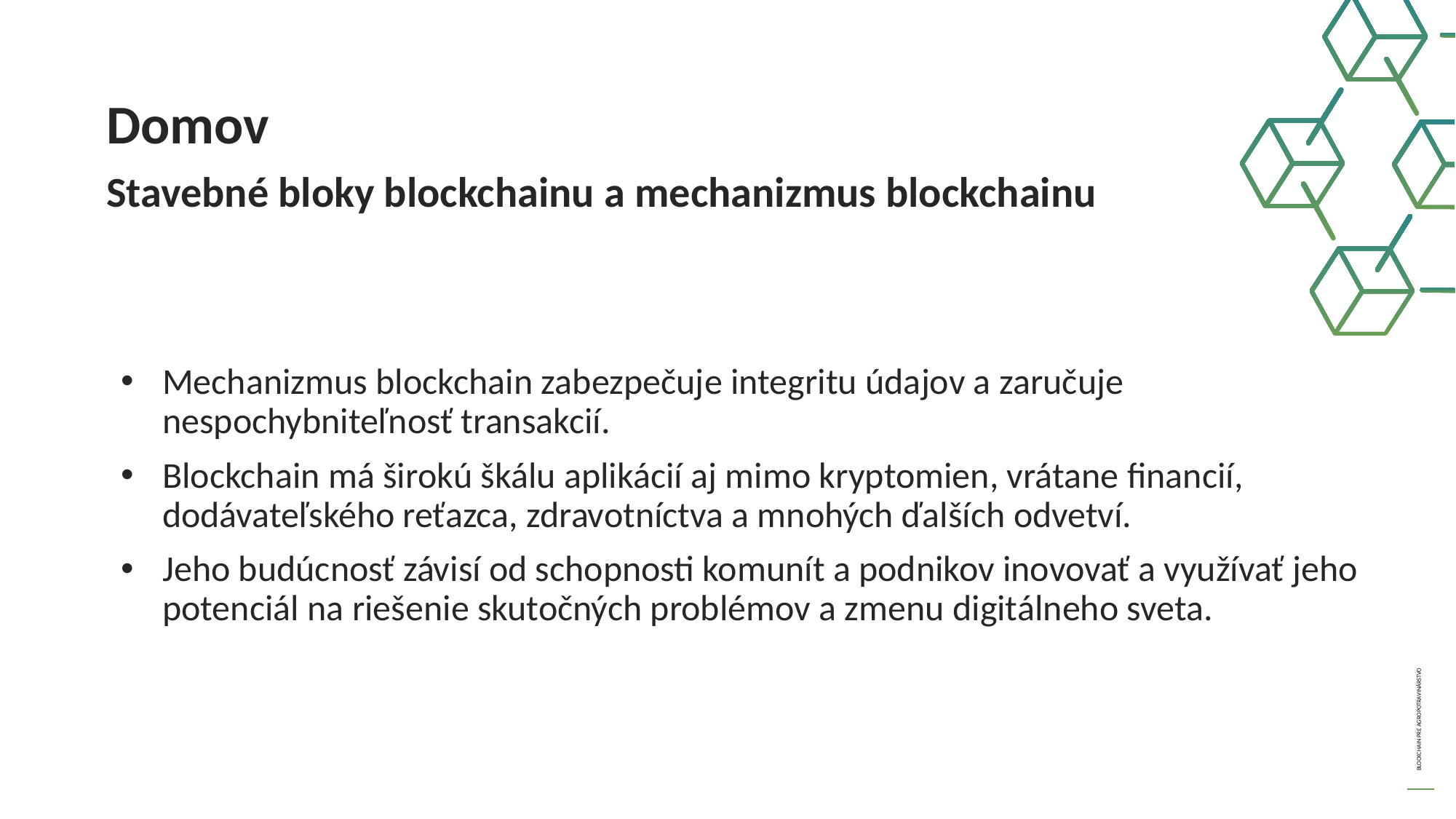

Domov
Stavebné bloky blockchainu a mechanizmus blockchainu
Mechanizmus blockchain zabezpečuje integritu údajov a zaručuje nespochybniteľnosť transakcií.
Blockchain má širokú škálu aplikácií aj mimo kryptomien, vrátane financií, dodávateľského reťazca, zdravotníctva a mnohých ďalších odvetví.
Jeho budúcnosť závisí od schopnosti komunít a podnikov inovovať a využívať jeho potenciál na riešenie skutočných problémov a zmenu digitálneho sveta.